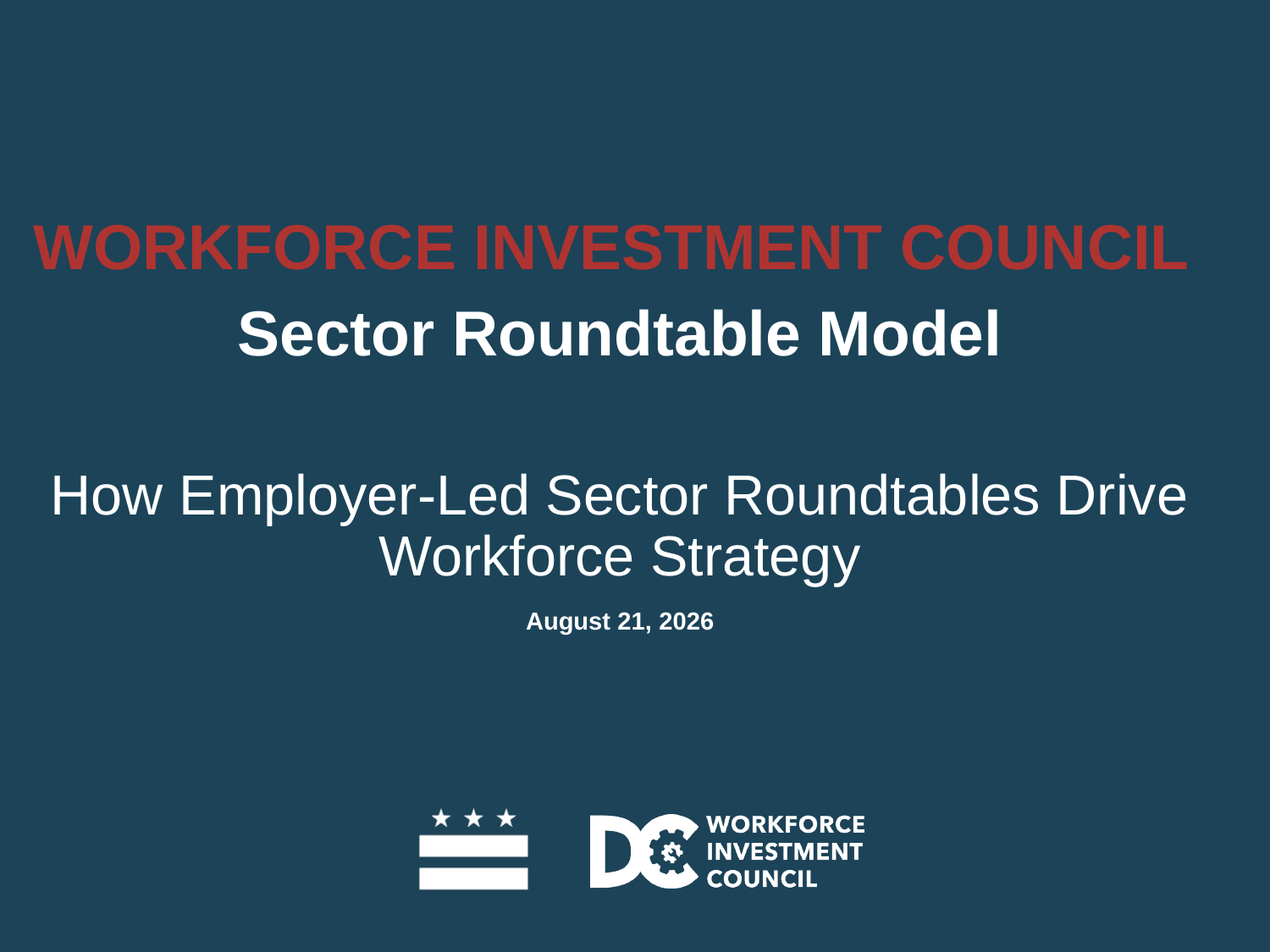

WORKFORCE INVESTMENT COUNCIL
Sector Roundtable Model

How Employer-Led Sector Roundtables Drive Workforce Strategy
August 21, 2026